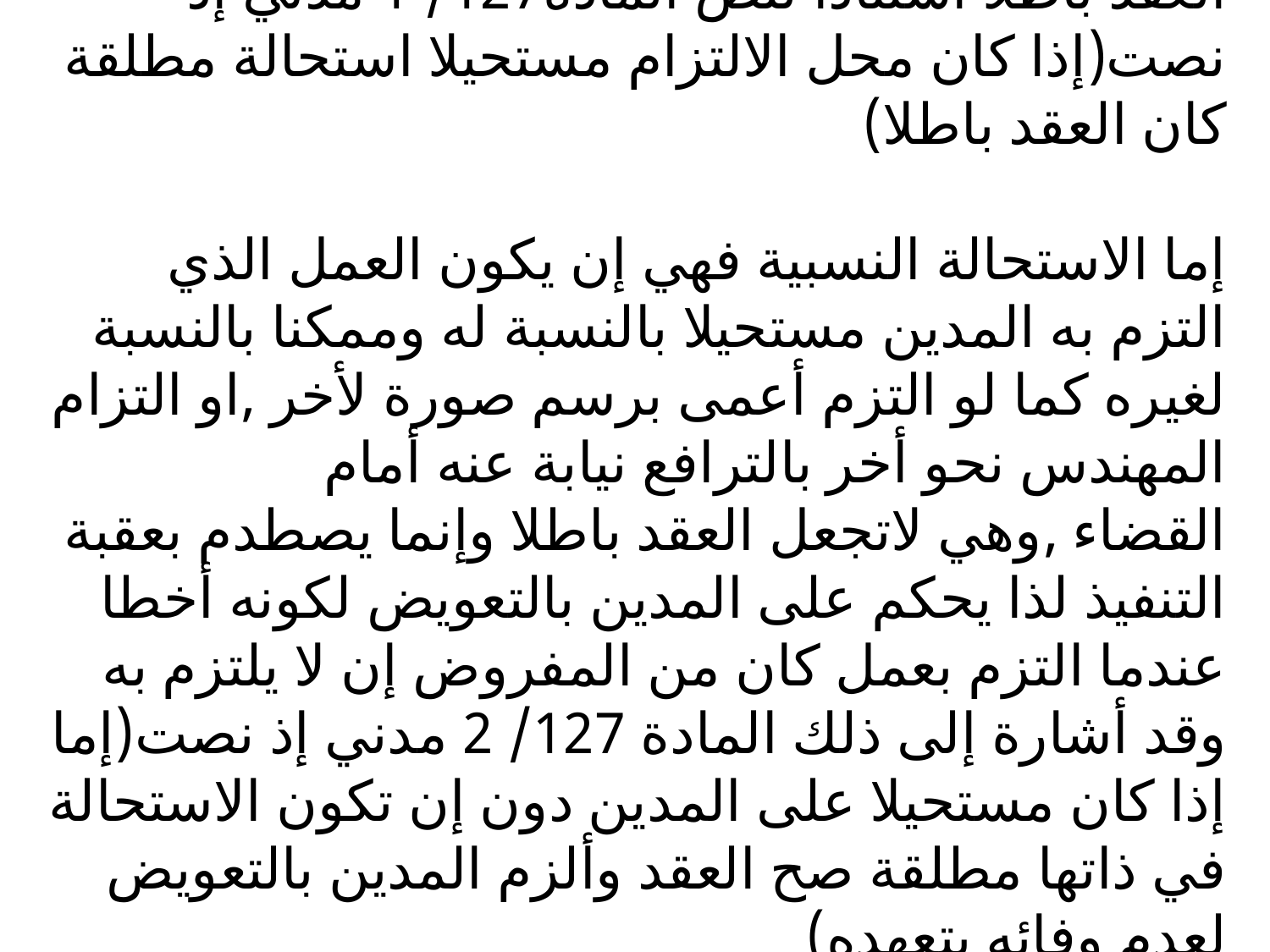

# والاستحالة المطلقة( طبيعية-قانونية) يكون فيها العقد باطلا استنادا لنص المادة127/ 1 مدني إذ نصت(إذا كان محل الالتزام مستحيلا استحالة مطلقة كان العقد باطلا) إما الاستحالة النسبية فهي إن يكون العمل الذي التزم به المدين مستحيلا بالنسبة له وممكنا بالنسبة لغيره كما لو التزم أعمى برسم صورة لأخر ,او التزام المهندس نحو أخر بالترافع نيابة عنه أمام القضاء ,وهي لاتجعل العقد باطلا وإنما يصطدم بعقبة التنفيذ لذا يحكم على المدين بالتعويض لكونه أخطا عندما التزم بعمل كان من المفروض إن لا يلتزم به وقد أشارة إلى ذلك المادة 127/ 2 مدني إذ نصت(إما إذا كان مستحيلا على المدين دون إن تكون الاستحالة في ذاتها مطلقة صح العقد وألزم المدين بالتعويض لعدم وفائه بتعهده)